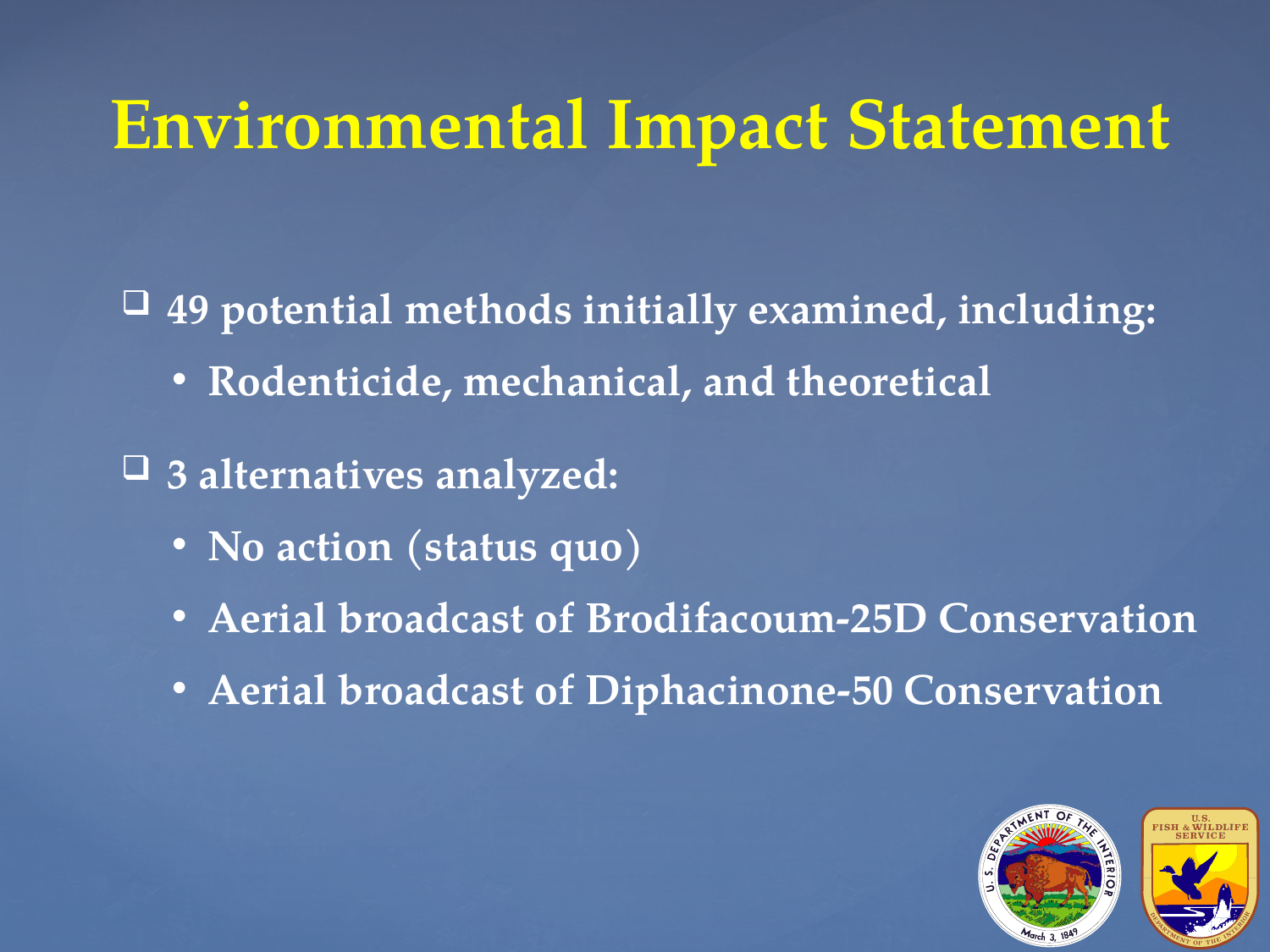

# Environmental Impact Statement
 49 potential methods initially examined, including:
Rodenticide, mechanical, and theoretical
 3 alternatives analyzed:
No action (status quo)
Aerial broadcast of Brodifacoum-25D Conservation
Aerial broadcast of Diphacinone-50 Conservation